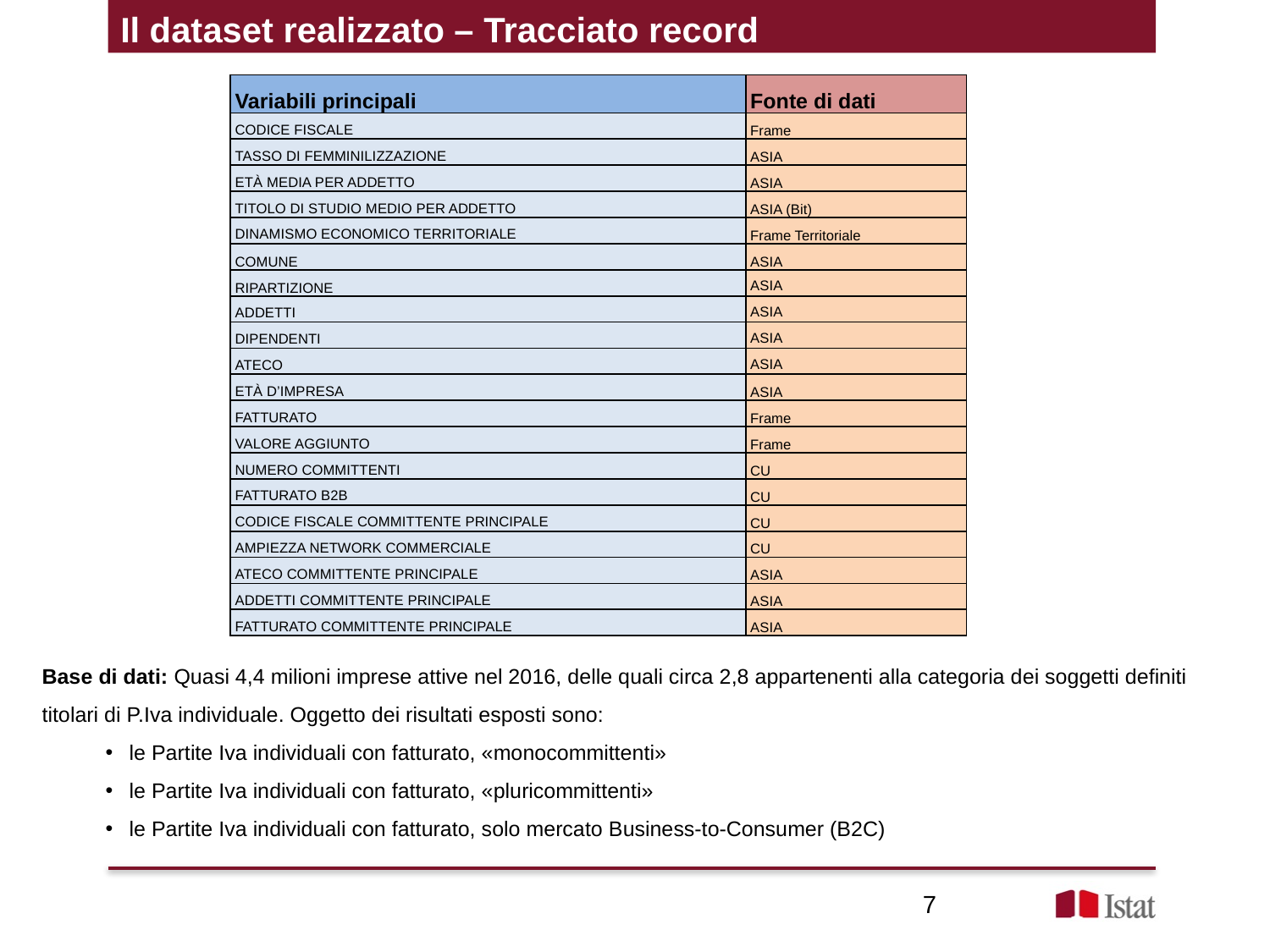

Il dataset realizzato – Tracciato record
| Variabili principali | Fonte di dati |
| --- | --- |
| CODICE FISCALE | Frame |
| TASSO DI FEMMINILIZZAZIONE | ASIA |
| ETÀ MEDIA PER ADDETTO | ASIA |
| TITOLO DI STUDIO MEDIO PER ADDETTO | ASIA (Bit) |
| DINAMISMO ECONOMICO TERRITORIALE | Frame Territoriale |
| COMUNE | ASIA |
| RIPARTIZIONE | ASIA |
| ADDETTI | ASIA |
| DIPENDENTI | ASIA |
| ATECO | ASIA |
| ETÀ D’IMPRESA | ASIA |
| FATTURATO | Frame |
| VALORE AGGIUNTO | Frame |
| NUMERO COMMITTENTI | CU |
| FATTURATO B2B | CU |
| CODICE FISCALE COMMITTENTE PRINCIPALE | CU |
| AMPIEZZA NETWORK COMMERCIALE | CU |
| ATECO COMMITTENTE PRINCIPALE | ASIA |
| ADDETTI COMMITTENTE PRINCIPALE | ASIA |
| FATTURATO COMMITTENTE PRINCIPALE | ASIA |
Base di dati: Quasi 4,4 milioni imprese attive nel 2016, delle quali circa 2,8 appartenenti alla categoria dei soggetti definiti titolari di P.Iva individuale. Oggetto dei risultati esposti sono:
le Partite Iva individuali con fatturato, «monocommittenti»
le Partite Iva individuali con fatturato, «pluricommittenti»
le Partite Iva individuali con fatturato, solo mercato Business-to-Consumer (B2C)
7